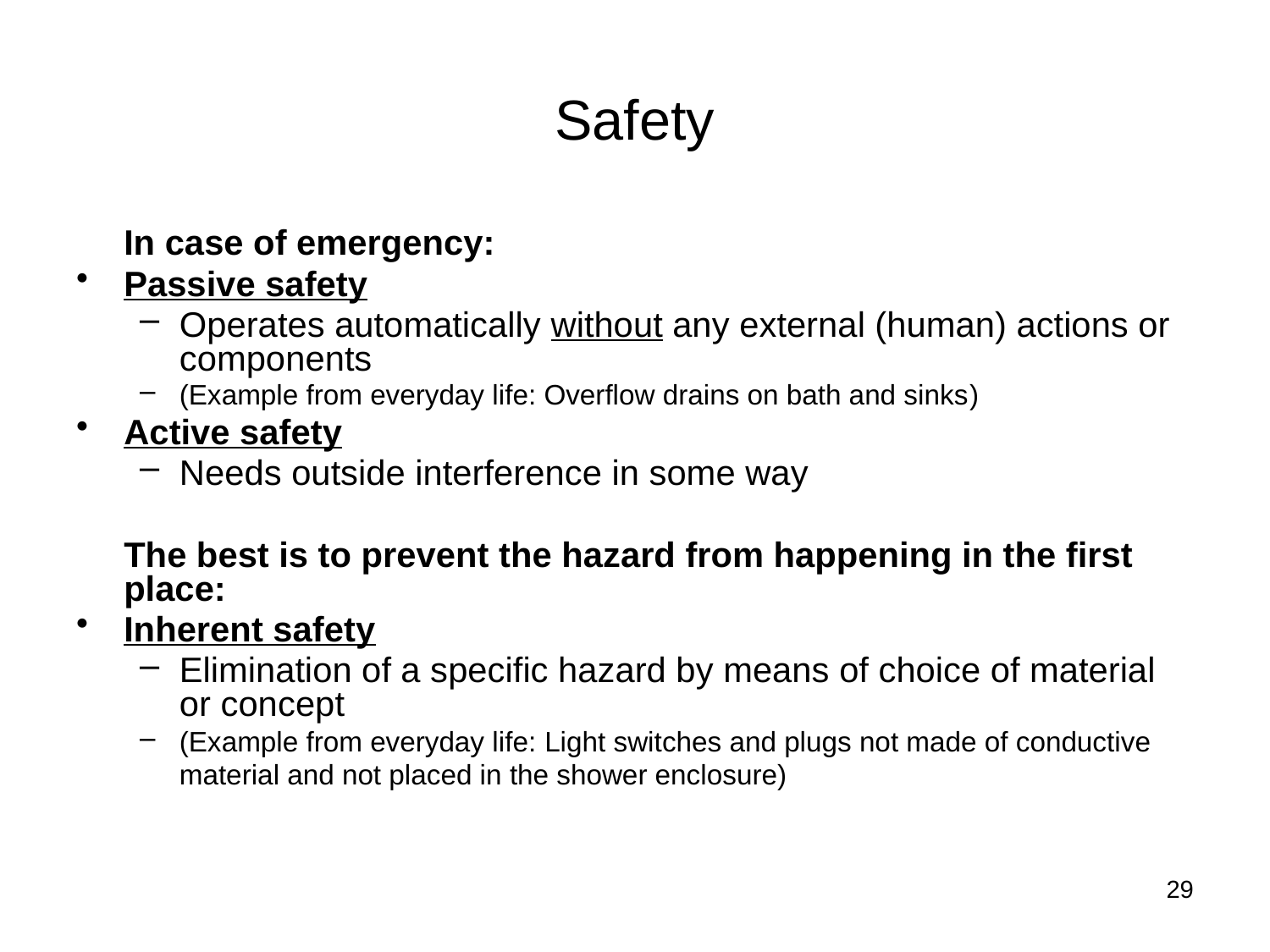

# Safety
	In case of emergency:
Passive safety
Operates automatically without any external (human) actions or components
(Example from everyday life: Overflow drains on bath and sinks)
Active safety
Needs outside interference in some way

	The best is to prevent the hazard from happening in the first place:
Inherent safety
Elimination of a specific hazard by means of choice of material or concept
(Example from everyday life: Light switches and plugs not made of conductive material and not placed in the shower enclosure)
29